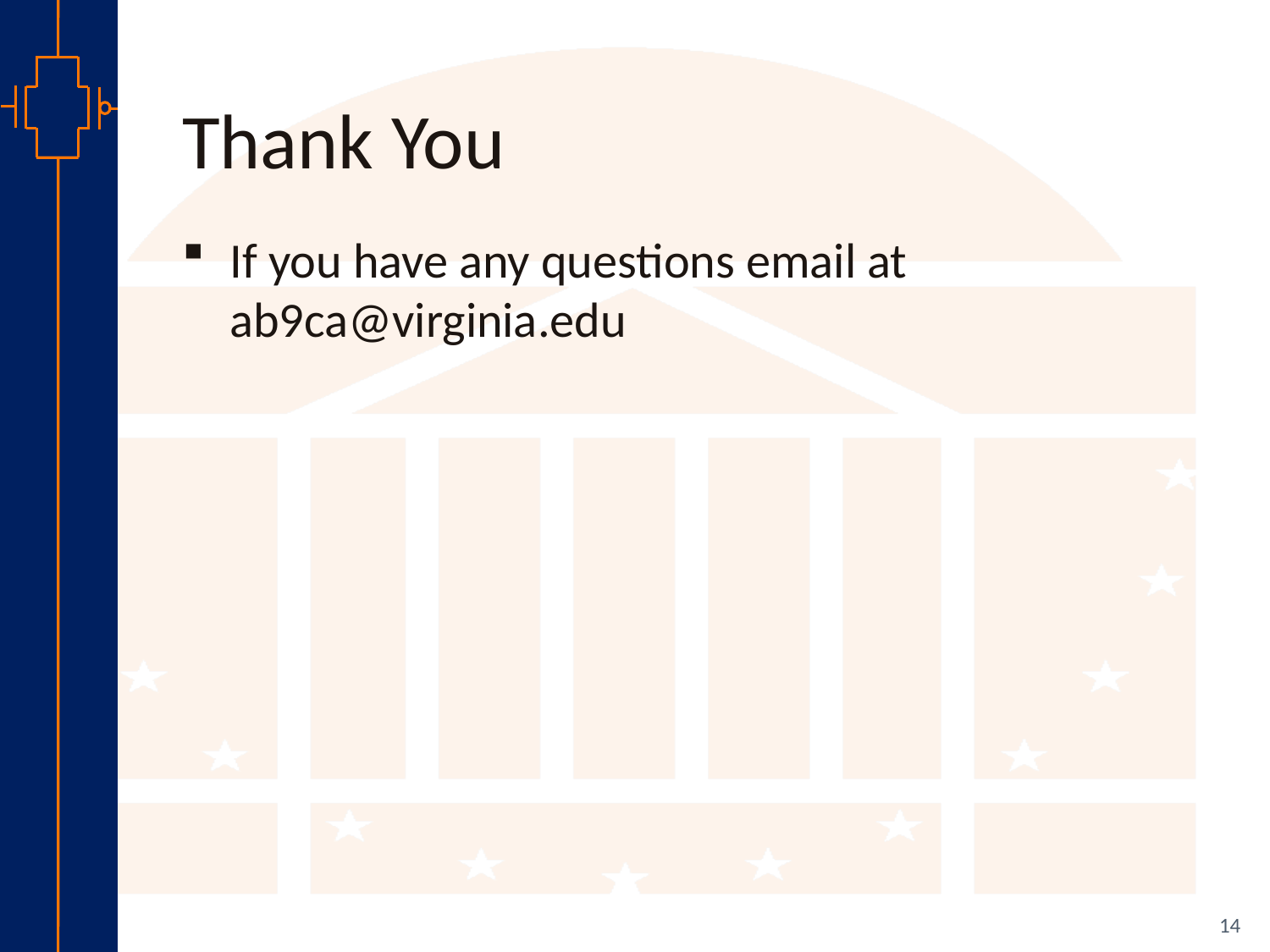

# Thank You
If you have any questions email at ab9ca@virginia.edu
14